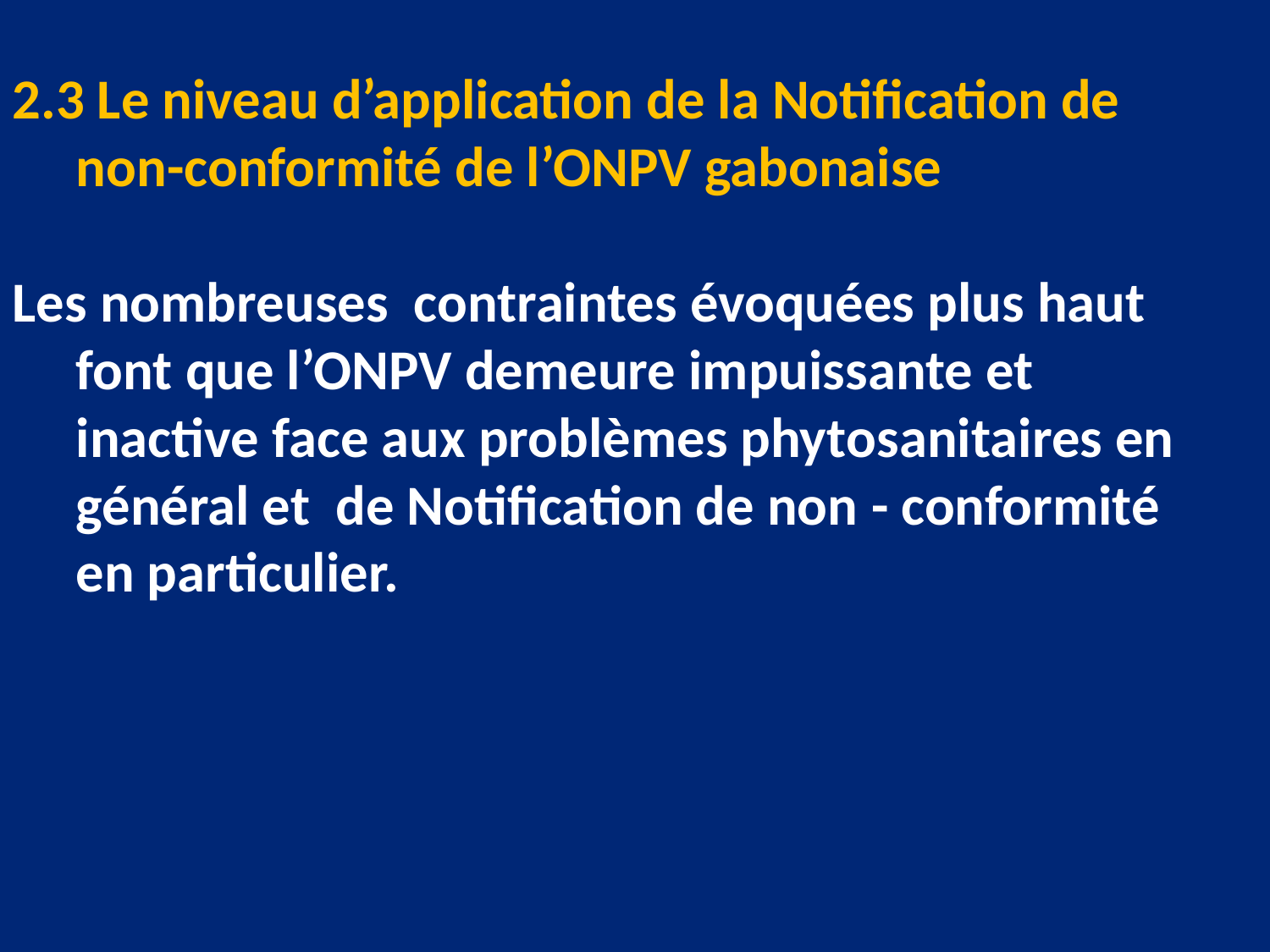

2.3 Le niveau d’application de la Notification de non-conformité de l’ONPV gabonaise

Les nombreuses  contraintes évoquées plus haut font que l’ONPV demeure impuissante et inactive face aux problèmes phytosanitaires en général et  de Notification de non - conformité en particulier.